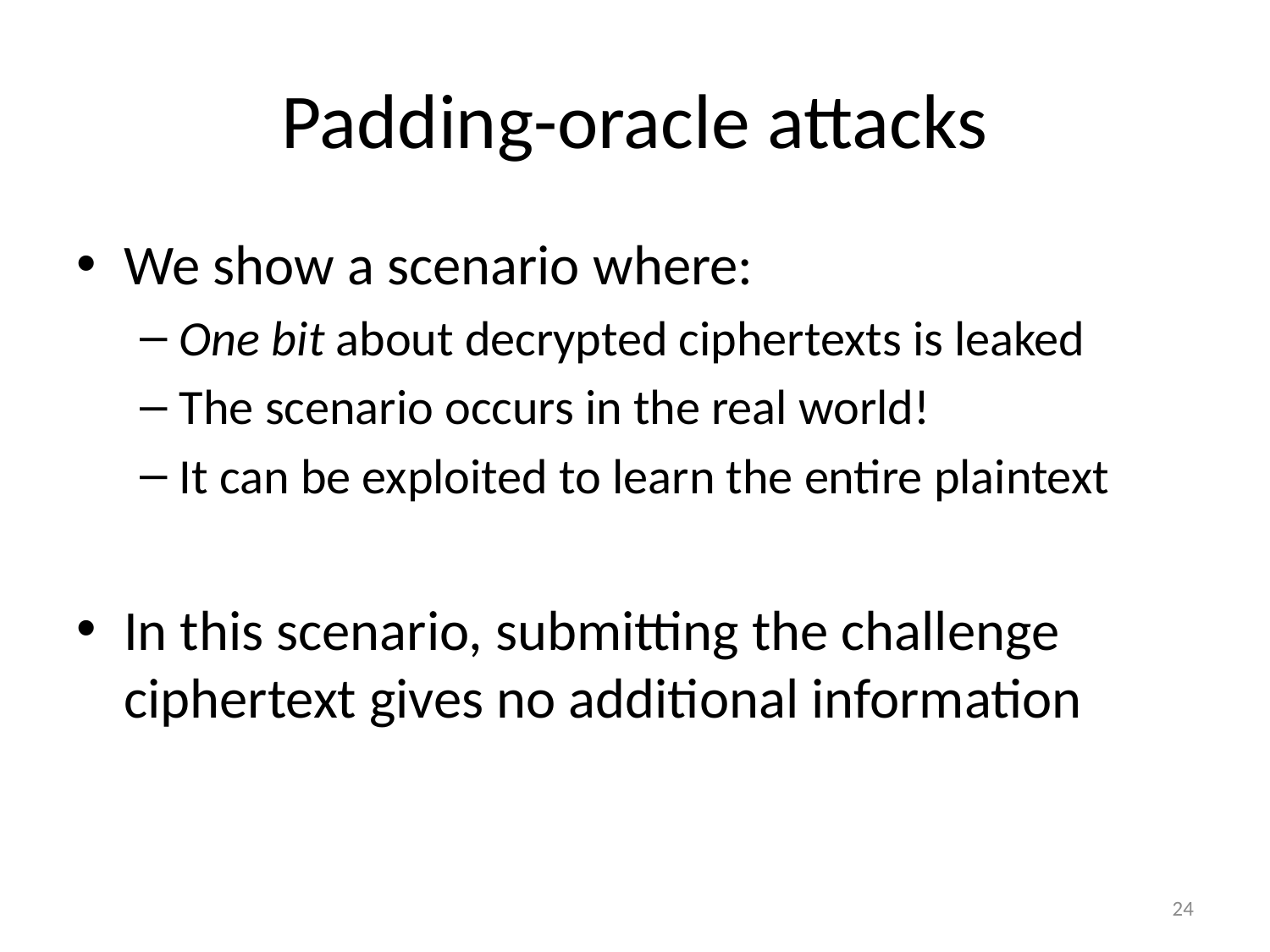

# Padding-oracle attacks
We show a scenario where:
One bit about decrypted ciphertexts is leaked
The scenario occurs in the real world!
It can be exploited to learn the entire plaintext

In this scenario, submitting the challenge ciphertext gives no additional information

24